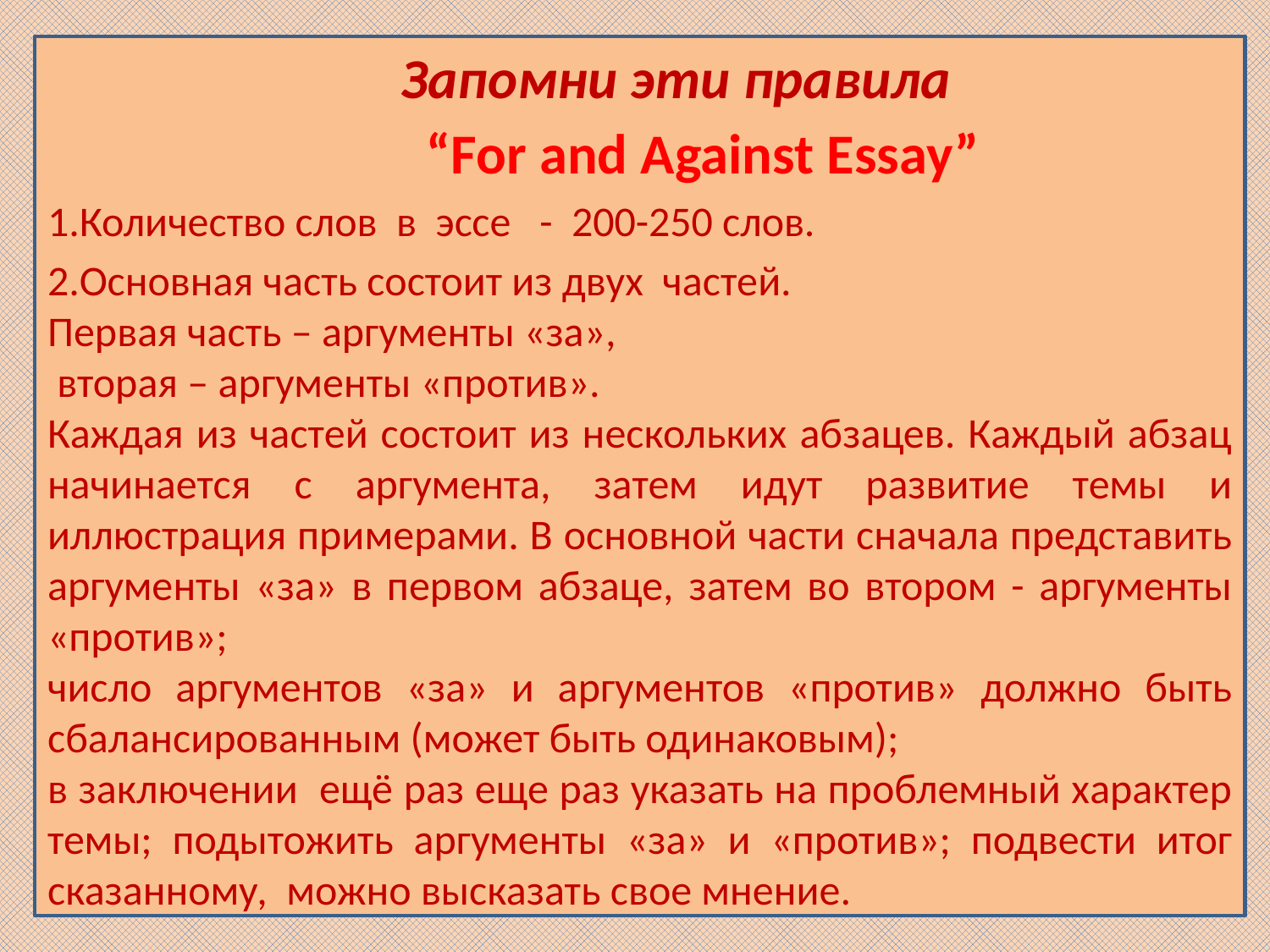

“For and Against Essay”
1.Количество слов  в  эссе   -  200-250 слов.
2.Основная часть состоит из двух  частей.
Первая часть – аргументы «за»,
 вторая – аргументы «против».
Каждая из частей состоит из нескольких абзацев. Каждый абзац начинается с аргумента, затем идут развитие темы и иллюстрация примерами. В основной части сначала представить аргументы «за» в первом абзаце, затем во втором - аргументы «против»;
число аргументов «за» и аргументов «против» должно быть сбалансированным (может быть одинаковым);
в заключении  ещё раз еще раз указать на проблемный характер темы; подытожить аргументы «за» и «против»; подвести итог сказанному,  можно высказать свое мнение.

Запомни эти правила